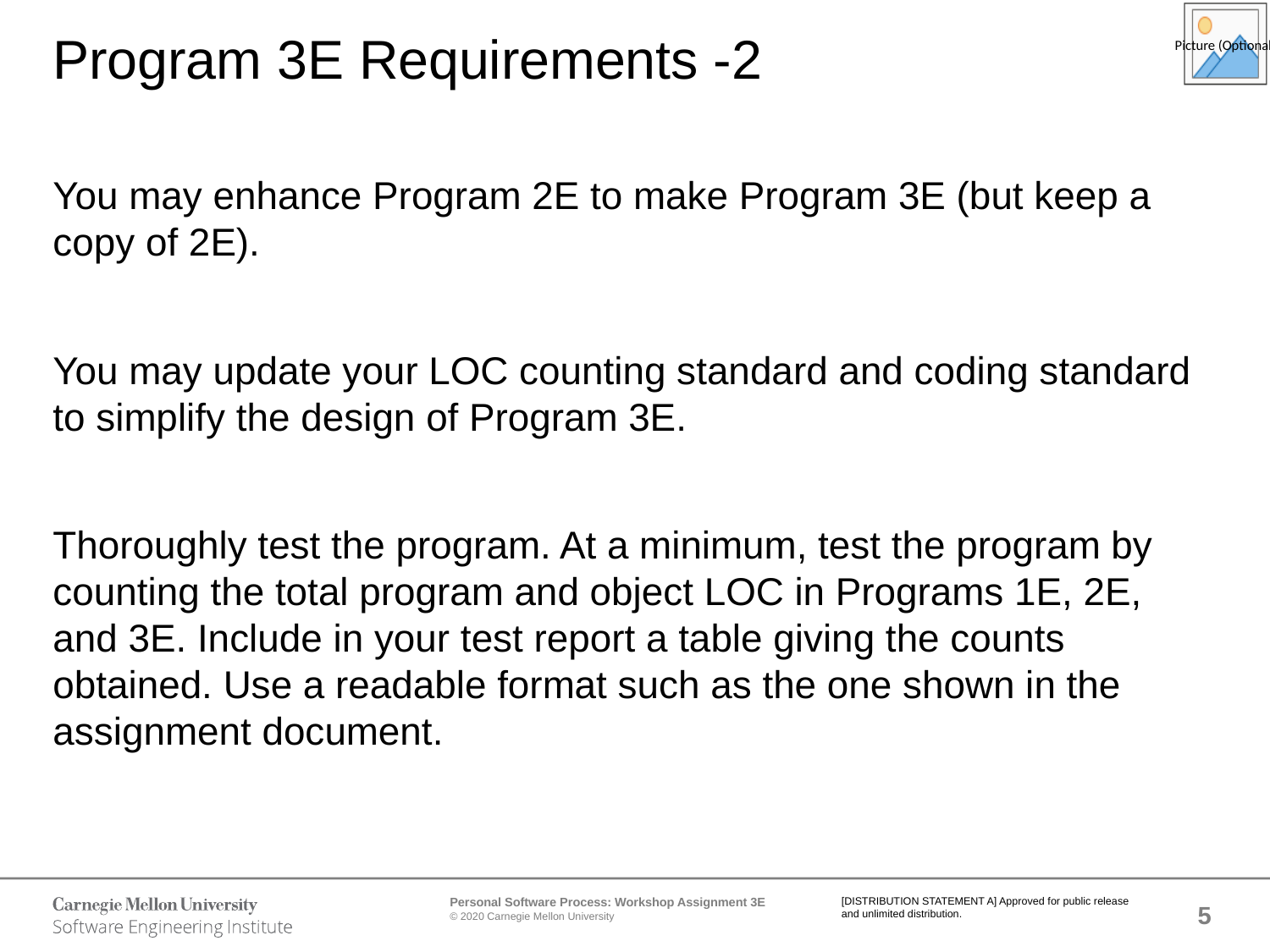

# Program 3E Requirements -2
You may enhance Program 2E to make Program 3E (but keep a copy of 2E).

You may update your LOC counting standard and coding standard to simplify the design of Program 3E.

Thoroughly test the program. At a minimum, test the program by counting the total program and object LOC in Programs 1E, 2E, and 3E. Include in your test report a table giving the counts obtained. Use a readable format such as the one shown in the assignment document.